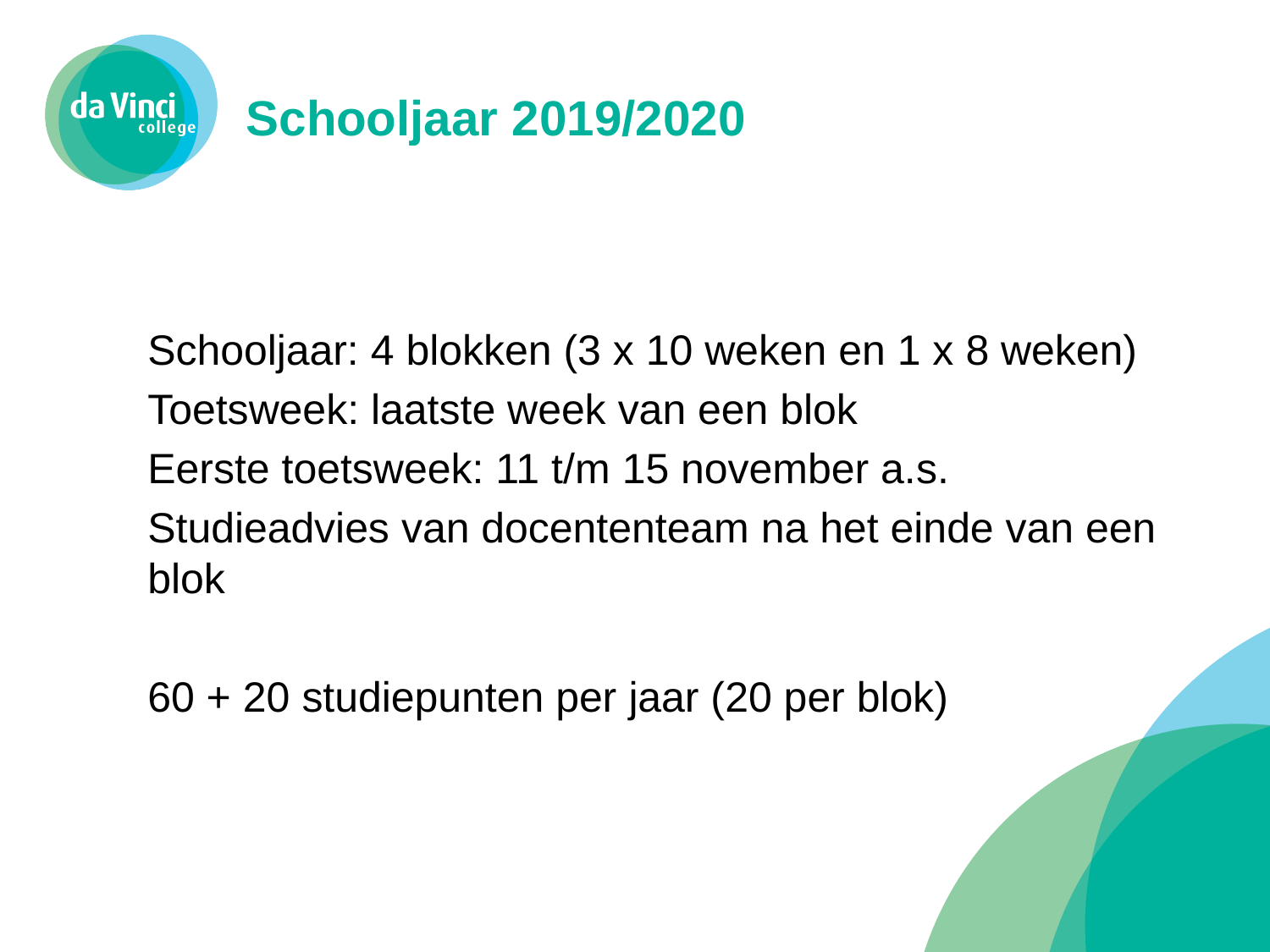

# Schooljaar 2019/2020

Schooljaar: 4 blokken (3 x 10 weken en 1 x 8 weken)
Toetsweek: laatste week van een blok
Eerste toetsweek: 11 t/m 15 november a.s.
Studieadvies van docententeam na het einde van een blok

60 + 20 studiepunten per jaar (20 per blok)